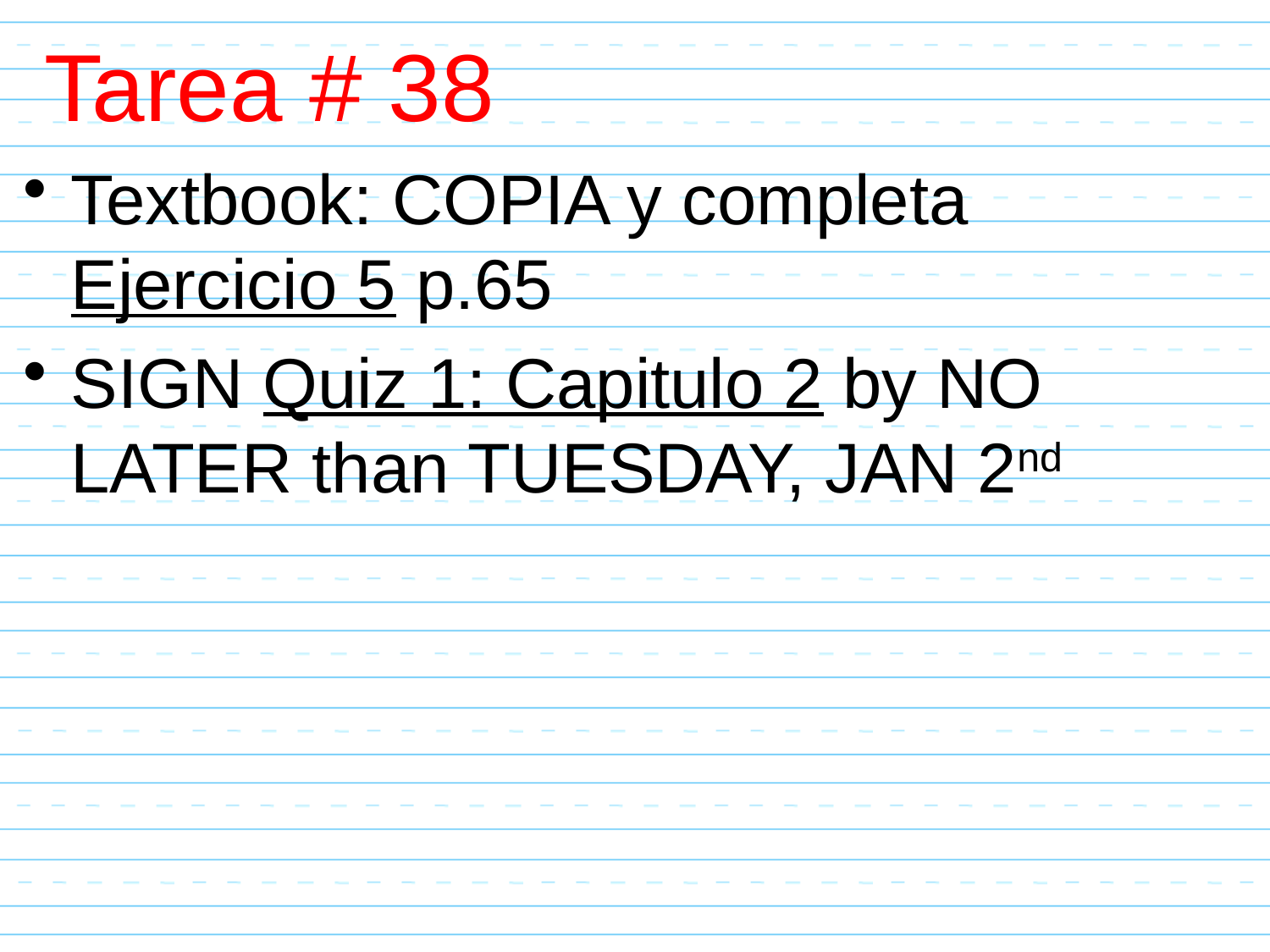

Tarea # 38
Textbook: COPIA y completa Ejercicio 5 p.65
SIGN Quiz 1: Capitulo 2 by NO LATER than TUESDAY, JAN 2nd